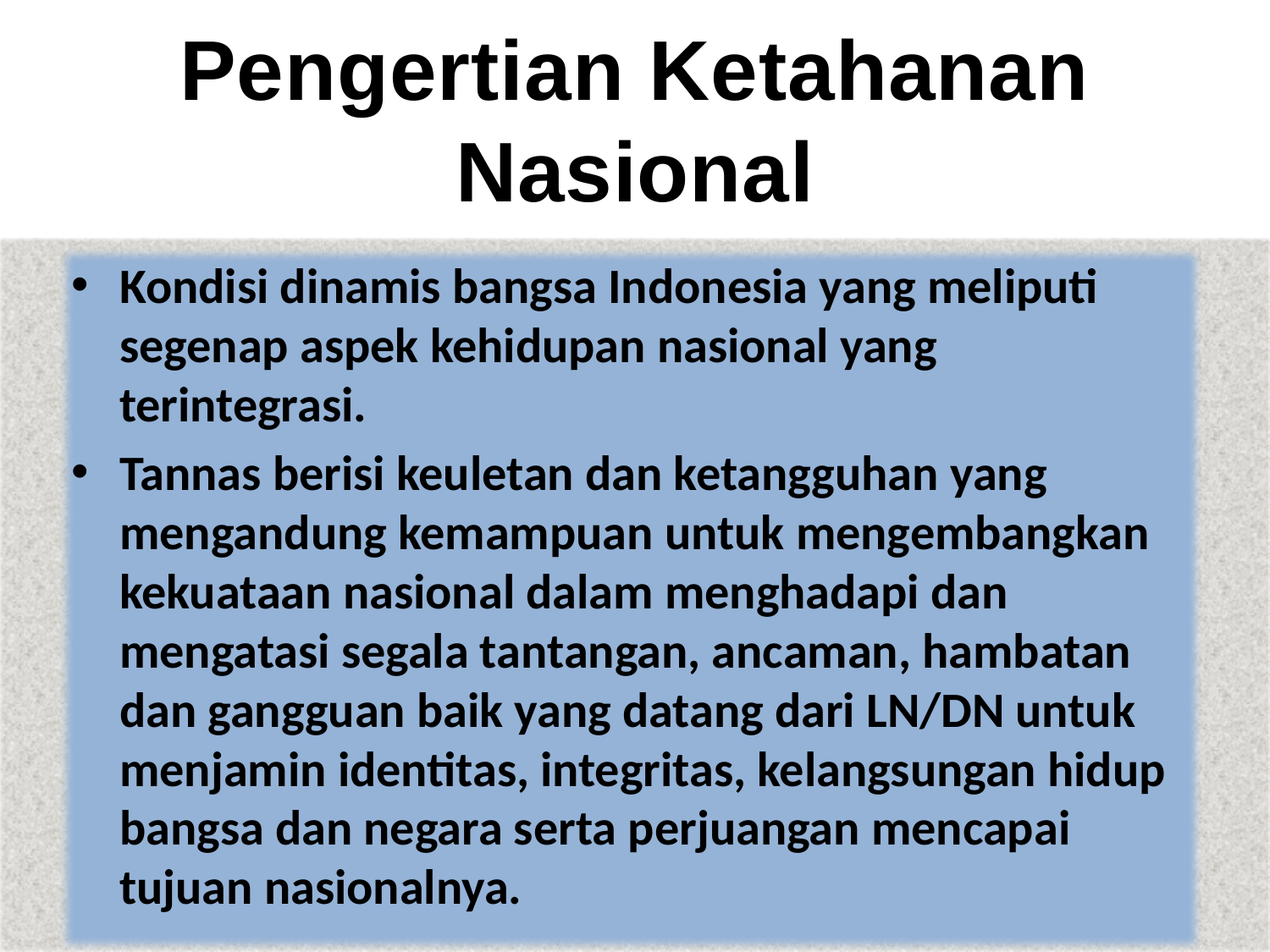

# Pengertian Ketahanan Nasional

Kondisi dinamis bangsa Indonesia yang meliputi segenap aspek kehidupan nasional yang terintegrasi.
Tannas berisi keuletan dan ketangguhan yang mengandung kemampuan untuk mengembangkan kekuataan nasional dalam menghadapi dan mengatasi segala tantangan, ancaman, hambatan dan gangguan baik yang datang dari LN/DN untuk menjamin identitas, integritas, kelangsungan hidup bangsa dan negara serta perjuangan mencapai tujuan nasionalnya.